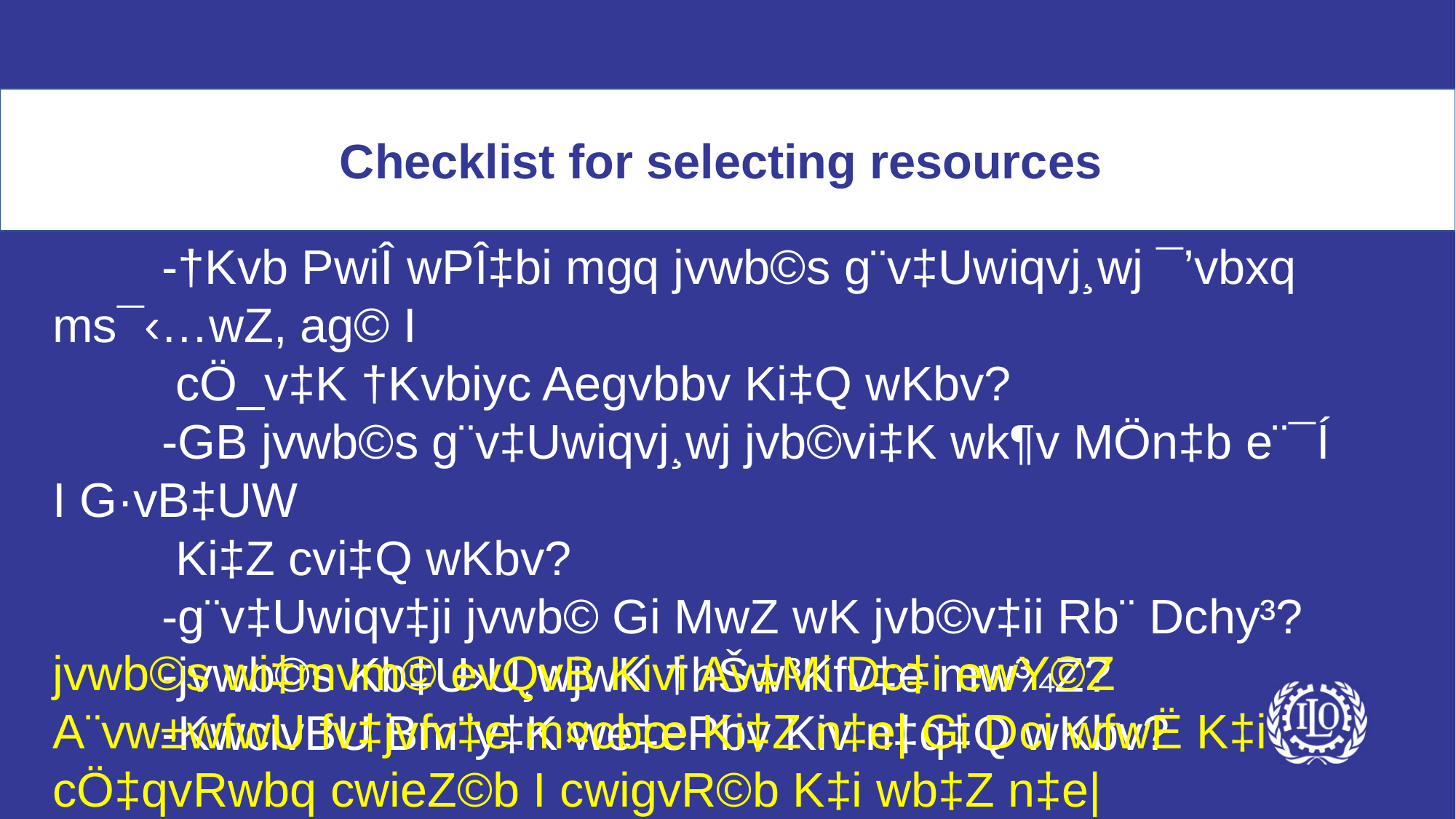

Checklist for selecting resources
	-†Kvb PwiÎ wPÎ‡bi mgq jvwb©s g¨v‡Uwiqvj¸wj ¯’vbxq ms¯‹…wZ, ag© I
	 cÖ_v‡K †Kvbiyc Aegvbbv Ki‡Q wKbv?
	-GB jvwb©s g¨v‡Uwiqvj¸wj jvb©vi‡K wk¶v MÖn‡b e¨¯Í I G·vB‡UW
	 Ki‡Z cvi‡Q wKbv?
	-g¨v‡Uwiqv‡ji jvwb© Gi MwZ wK jvb©v‡ii Rb¨ Dchy³?
	-jvwb©s Kb‡U›U¸wjwK †hŠw³Kfv‡e mw¾Z?
	-KwcivBU Bm¨y‡K we‡ePbv Kiv n‡q‡Q wKbv?
jvwb©s wi‡mvm© evQvB Kivi Av‡Mi Dc‡i ewY©Z A¨vw±wfwU fv‡jvfv‡e m¤cbœ Ki‡Z n‡e| Gi Dci wfwË K‡i cÖ‡qvRwbq cwieZ©b I cwigvR©b K‡i wb‡Z n‡e|